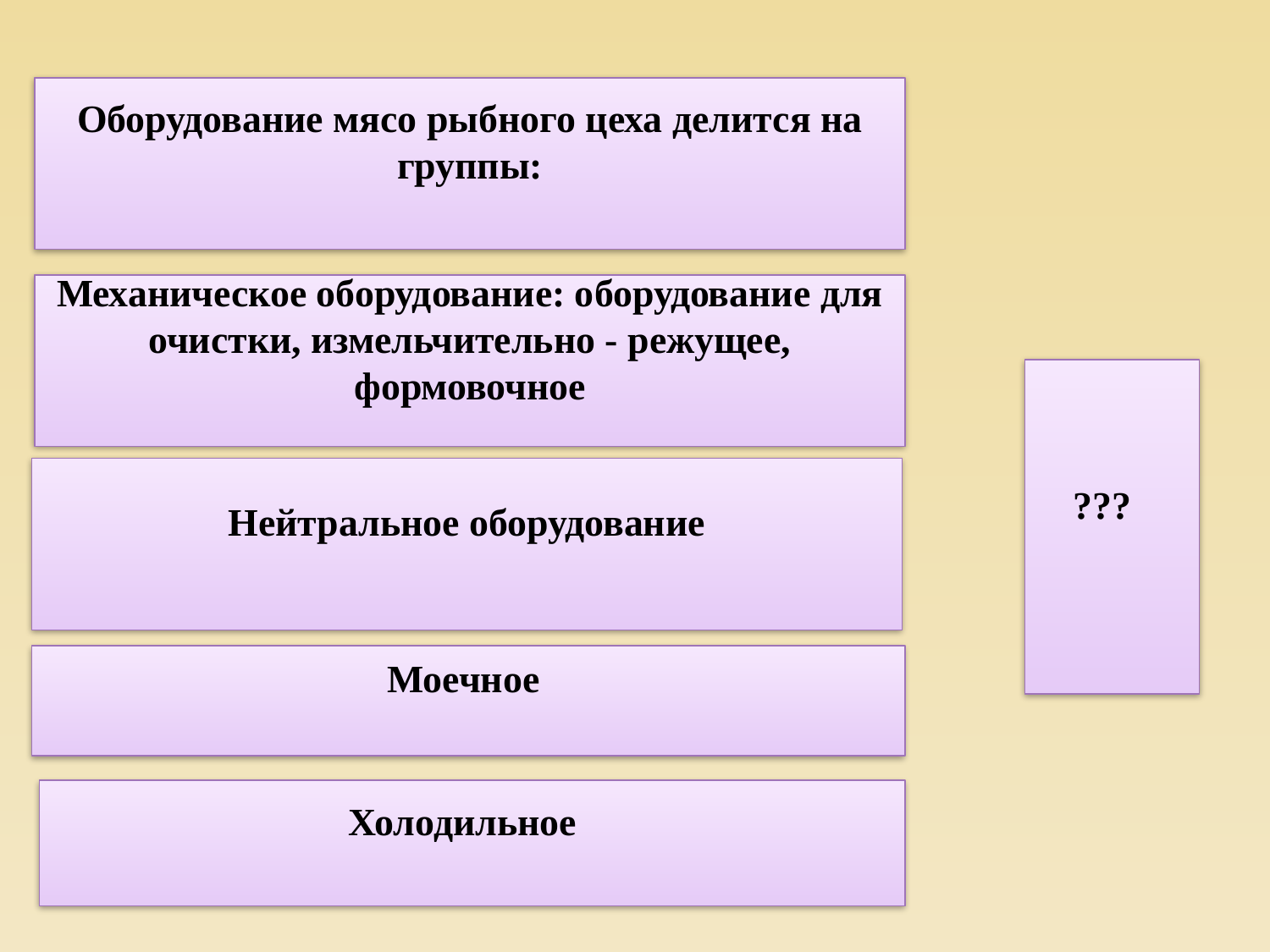

Оборудование мясо рыбного цеха делится на группы:

???

Нейтральное оборудование

Моечное

Холодильное

Механическое оборудование: оборудование для очистки, измельчительно - режущее, формовочное